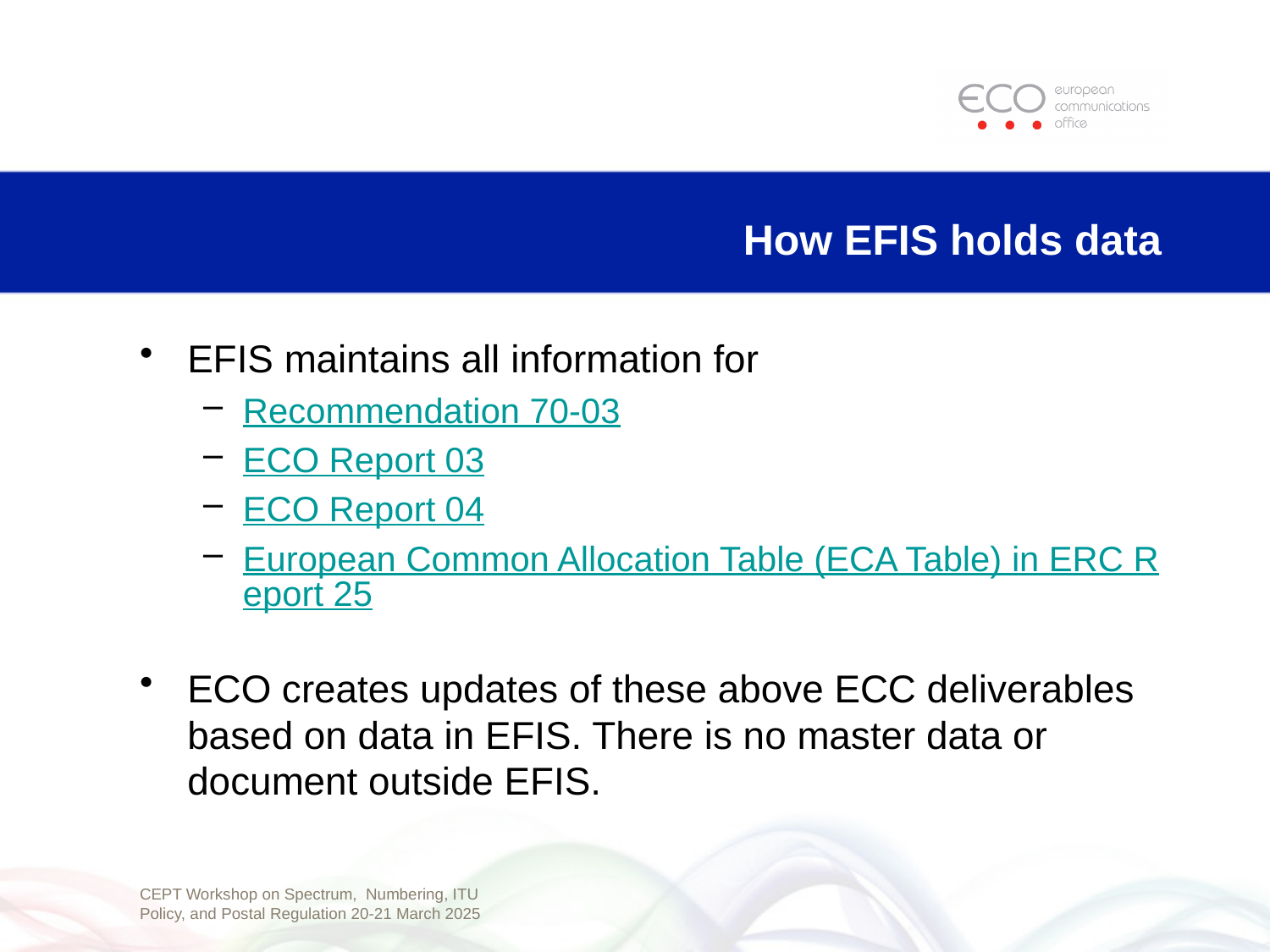

# How EFIS holds data
EFIS maintains all information for
Recommendation 70-03
ECO Report 03
ECO Report 04
European Common Allocation Table (ECA Table) in ERC Report 25
ECO creates updates of these above ECC deliverables based on data in EFIS. There is no master data or document outside EFIS.

CEPT Workshop on Spectrum,  Numbering, ITU Policy, and Postal Regulation 20-21 March 2025